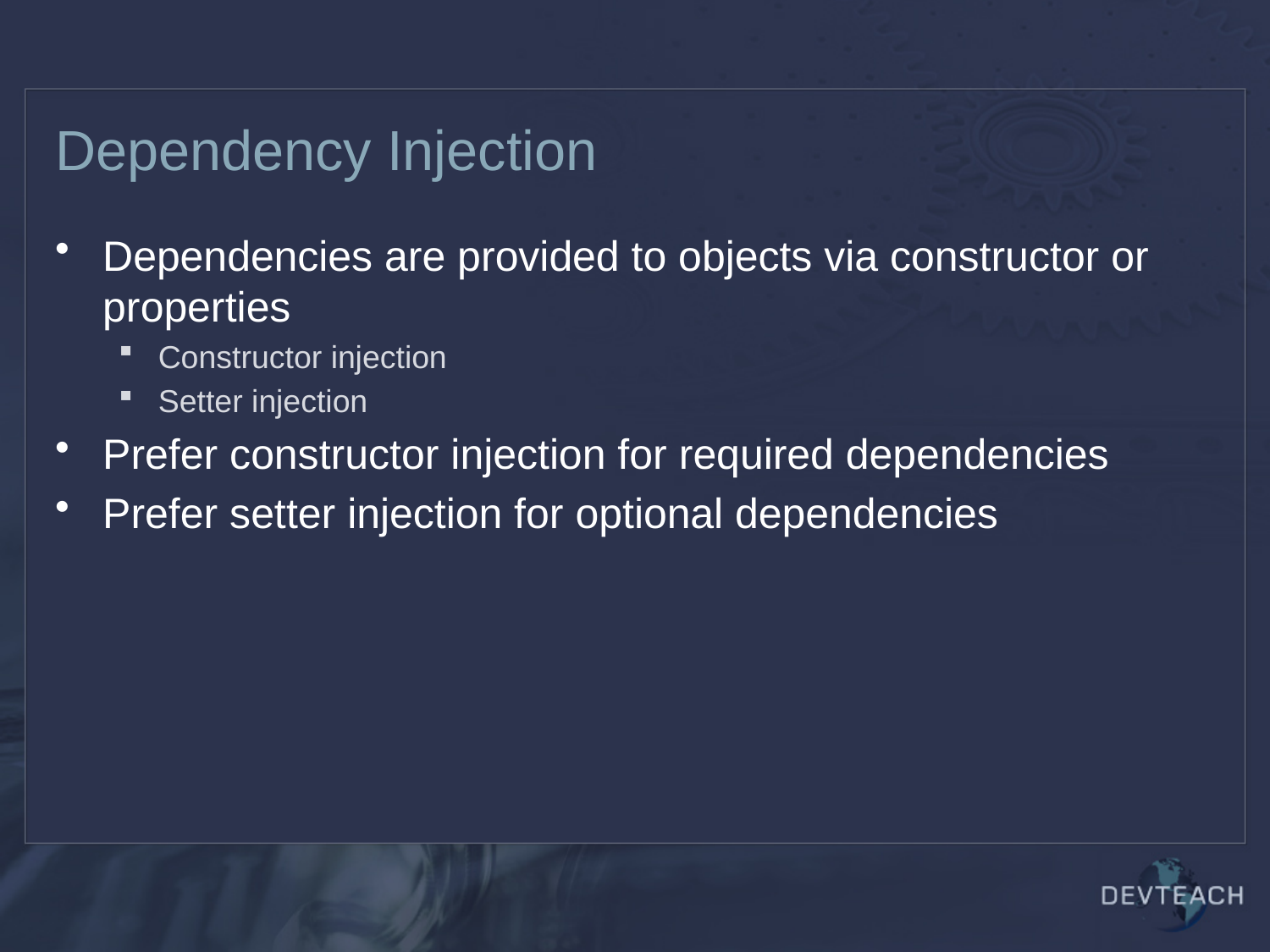

# Dependency Injection
Dependencies are provided to objects via constructor or properties
Constructor injection
Setter injection
Prefer constructor injection for required dependencies
Prefer setter injection for optional dependencies